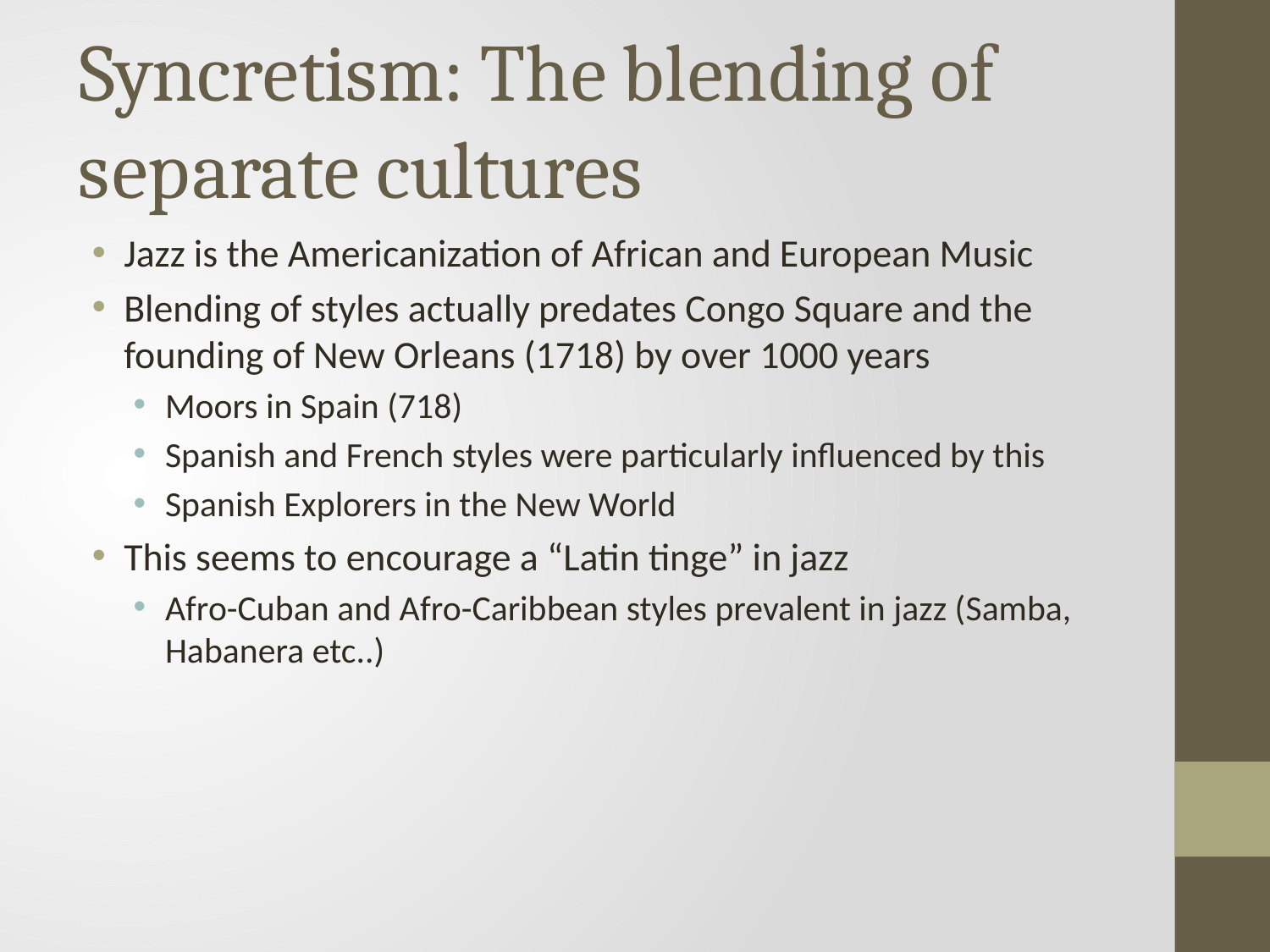

# Syncretism: The blending of separate cultures
Jazz is the Americanization of African and European Music
Blending of styles actually predates Congo Square and the founding of New Orleans (1718) by over 1000 years
Moors in Spain (718)
Spanish and French styles were particularly influenced by this
Spanish Explorers in the New World
This seems to encourage a “Latin tinge” in jazz
Afro-Cuban and Afro-Caribbean styles prevalent in jazz (Samba, Habanera etc..)